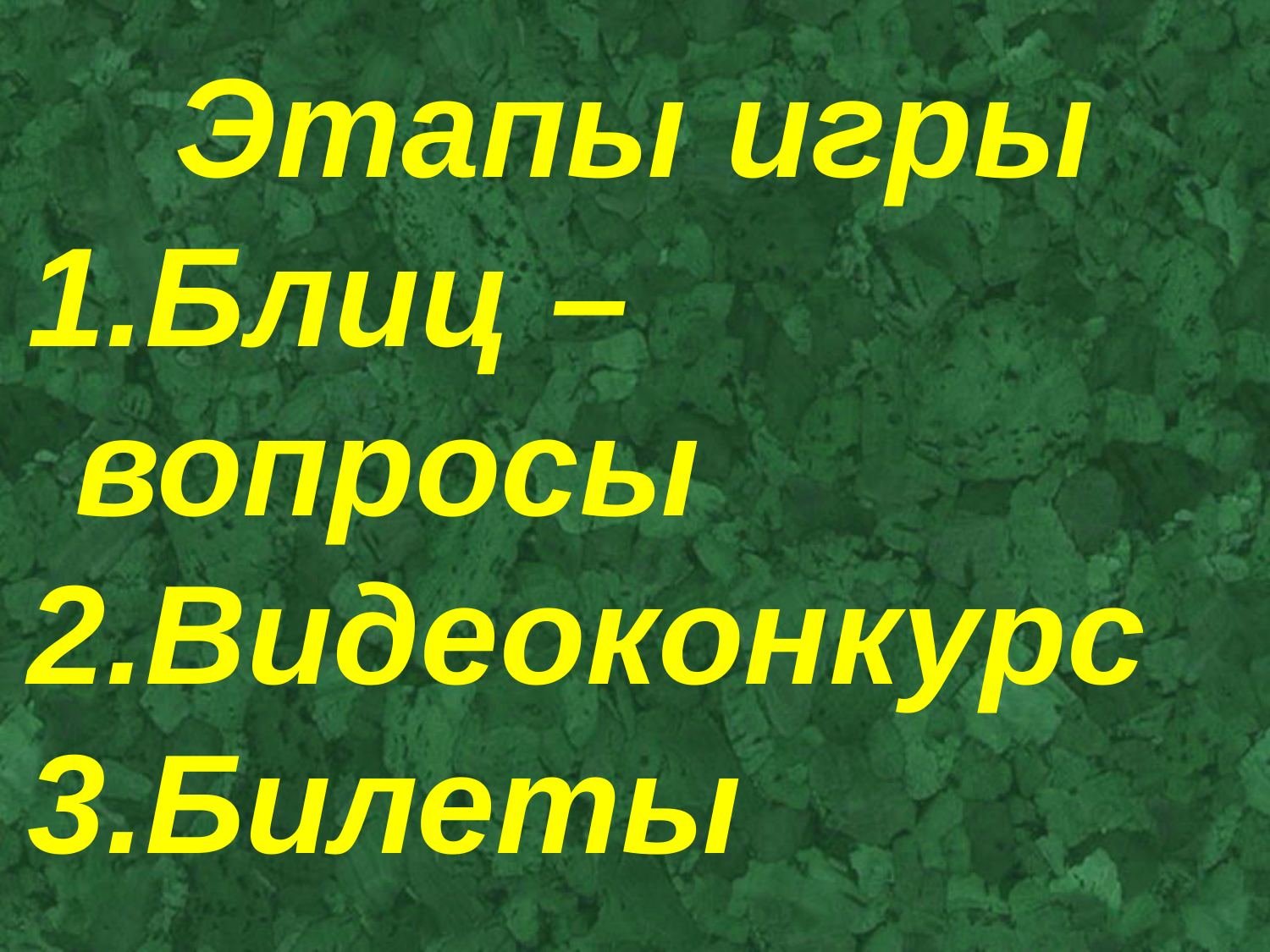

Этапы игры
Блиц – вопросы
Видеоконкурс
Билеты